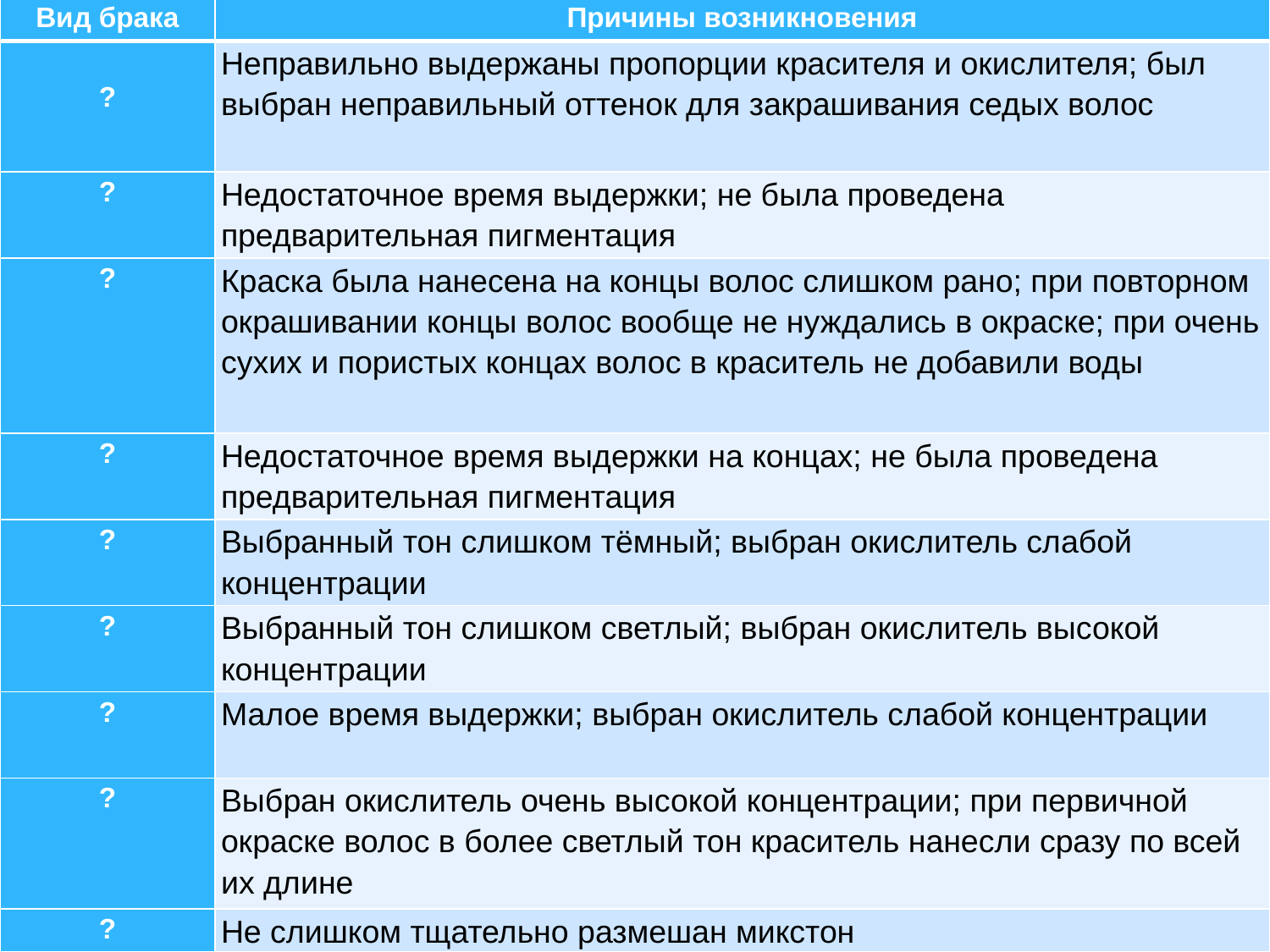

| Вид брака | Причины возникновения |
| --- | --- |
| ? | Неправильно выдержаны пропорции красителя и окислителя; был выбран неправильный оттенок для закрашивания седых волос |
| ? | Недостаточное время выдержки; не была проведена предварительная пигментация |
| ? | Краска была нанесена на концы волос слишком рано; при повторном окрашивании концы волос вообще не нуждались в окраске; при очень сухих и пористых концах волос в краситель не добавили воды |
| ? | Недостаточное время выдержки на концах; не была проведена предварительная пигментация |
| ? | Выбранный тон слишком тёмный; выбран окислитель слабой концентрации |
| ? | Выбранный тон слишком светлый; выбран окислитель высокой концентрации |
| ? | Малое время выдержки; выбран окислитель слабой концентрации |
| ? | Выбран окислитель очень высокой концентрации; при первичной окраске волос в более светлый тон краситель нанесли сразу по всей их длине |
| ? | Не слишком тщательно размешан микстон |
#